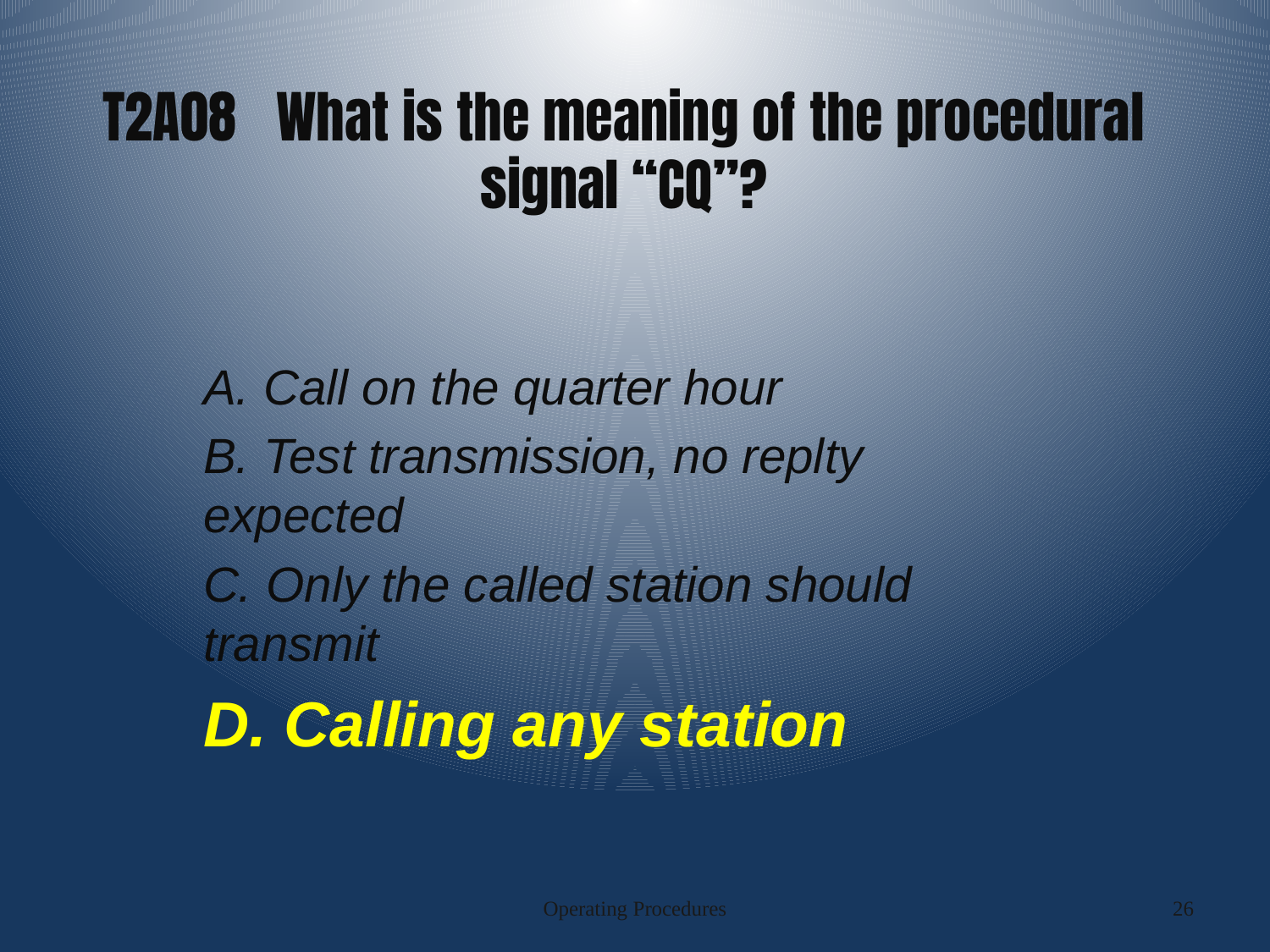

# T2A08   What is the meaning of the procedural signal “CQ”?
A. Call on the quarter hour
B. Test transmission, no replty expected
C. Only the called station should transmit
D. Calling any station

Operating Procedures
26